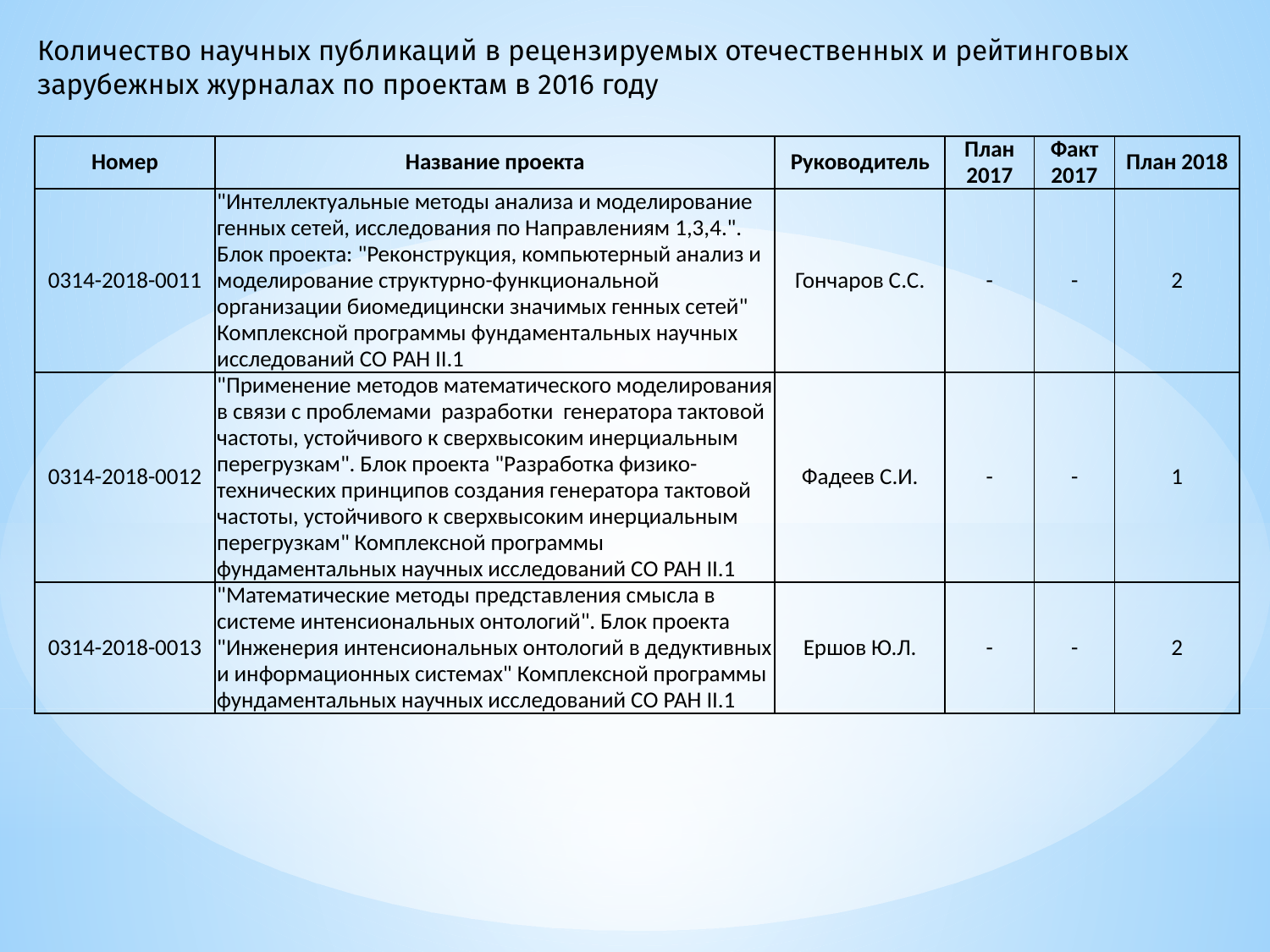

Количество научных публикаций в рецензируемых отечественных и рейтинговых зарубежных журналах по проектам в 2016 году
| Номер | Название проекта | Руководитель | План 2017 | Факт 2017 | План 2018 |
| --- | --- | --- | --- | --- | --- |
| 0314-2018-0011 | "Интеллектуальные методы анализа и моделирование генных сетей, исследования по Направлениям 1,3,4.". Блок проекта: "Реконструкция, компьютерный анализ и моделирование структурно-функциональной организации биомедицински значимых генных сетей" Комплексной программы фундаментальных научных исследований СО РАН II.1 | Гончаров С.С. | - | - | 2 |
| 0314-2018-0012 | "Применение методов математического моделирования в связи с проблемами разработки генератора тактовой частоты, устойчивого к сверхвысоким инерциальным перегрузкам". Блок проекта "Разработка физико-технических принципов создания генератора тактовой частоты, устойчивого к сверхвысоким инерциальным перегрузкам" Комплексной программы фундаментальных научных исследований СО РАН II.1 | Фадеев С.И. | - | - | 1 |
| 0314-2018-0013 | "Математические методы представления смысла в системе интенсиональных онтологий". Блок проекта "Инженерия интенсиональных онтологий в дедуктивных и информационных системах" Комплексной программы фундаментальных научных исследований СО РАН II.1 | Ершов Ю.Л. | - | - | 2 |